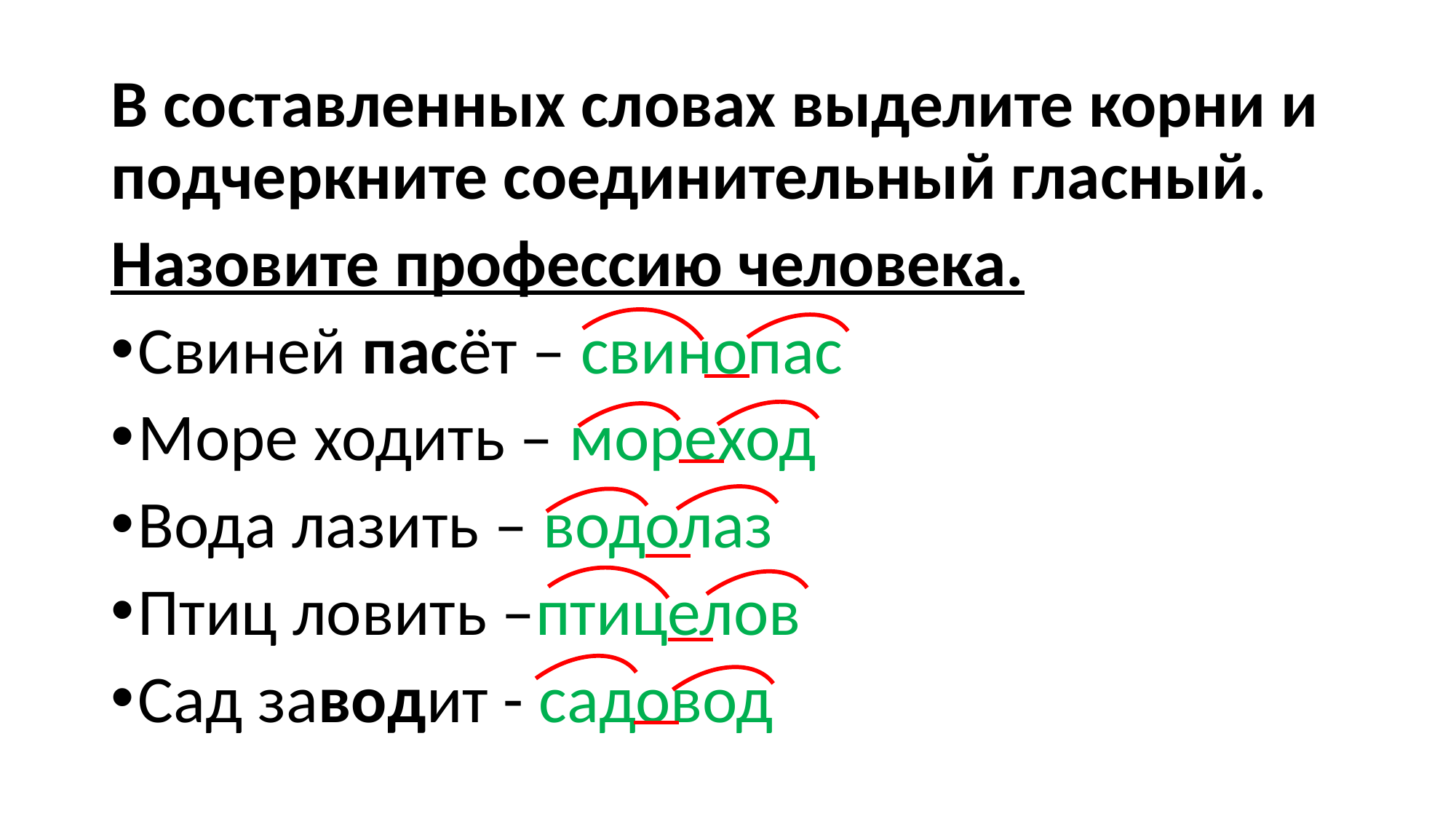

В составленных словах выделите корни и подчеркните соединительный гласный.
Назовите профессию человека.
Свиней пасёт – свинопас
Море ходить – мореход
Вода лазить – водолаз
Птиц ловить –птицелов
Сад заводит - садовод